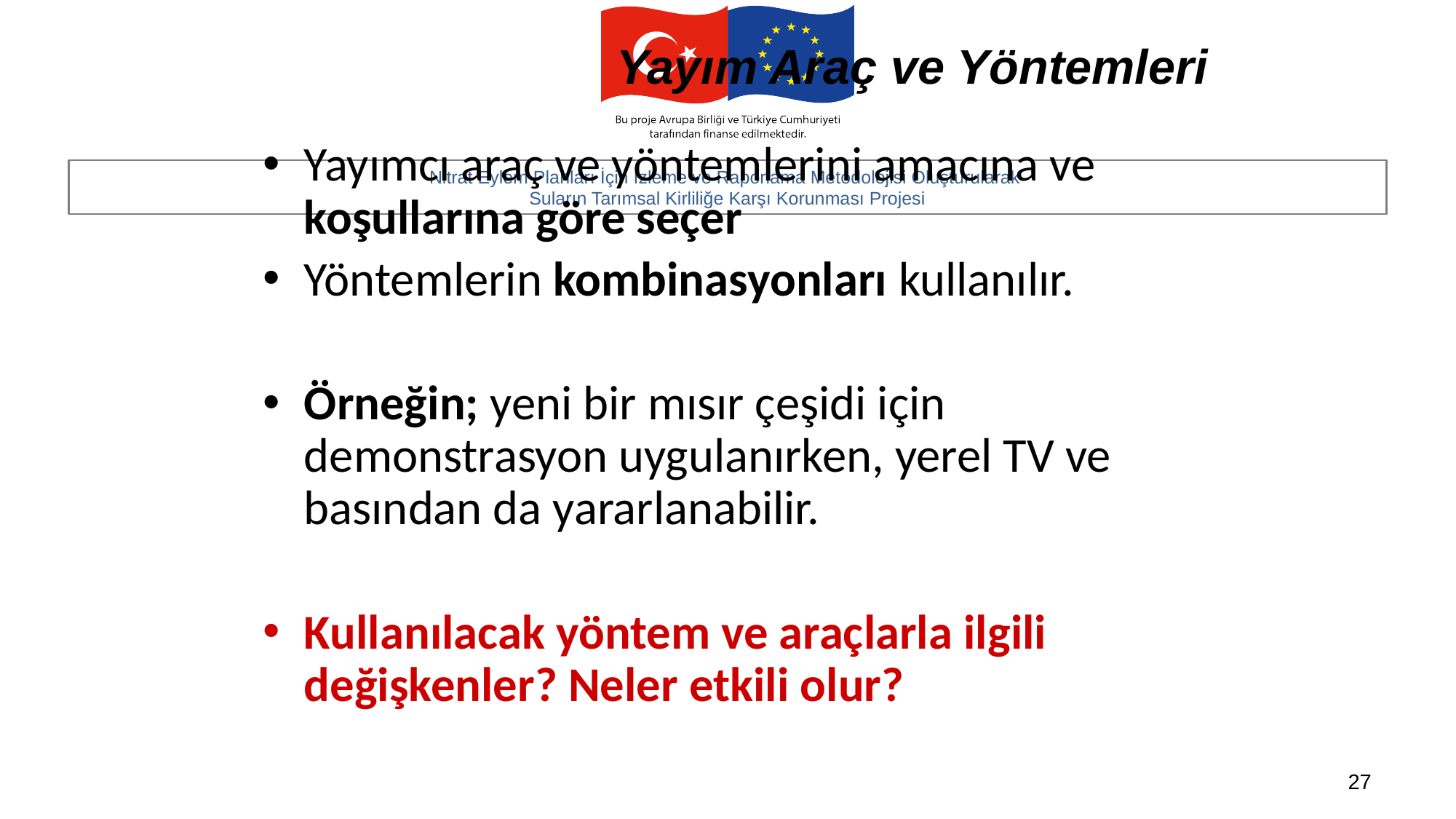

Yayım Araç ve Yöntemleri
Yayımcı araç ve yöntemlerini amacına ve koşullarına göre seçer
Yöntemlerin kombinasyonları kullanılır.

Örneğin; yeni bir mısır çeşidi için demonstrasyon uygulanırken, yerel TV ve basından da yararlanabilir.

Kullanılacak yöntem ve araçlarla ilgili değişkenler? Neler etkili olur?
27